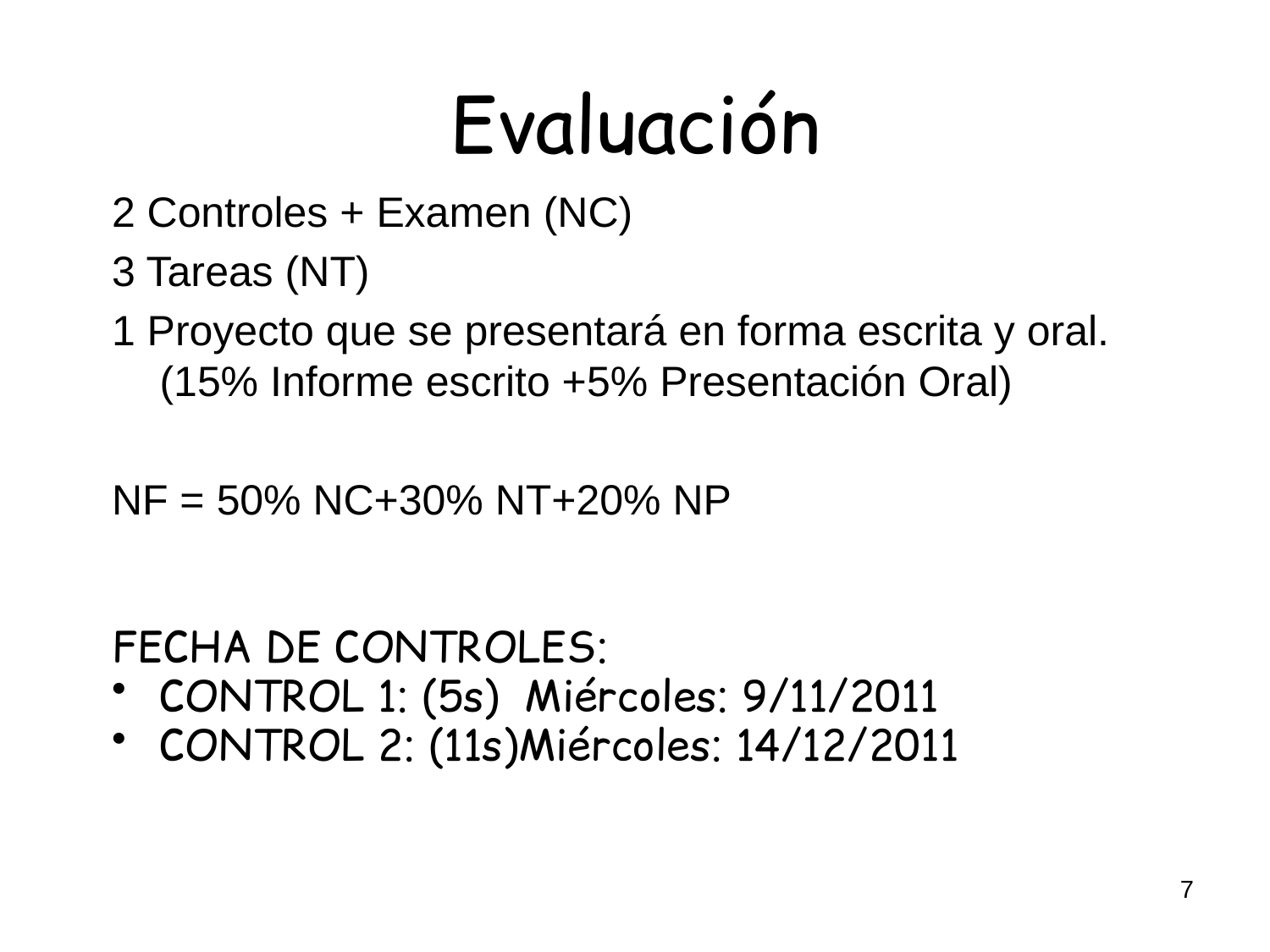

# Evaluación
2 Controles + Examen (NC)
3 Tareas (NT)
1 Proyecto que se presentará en forma escrita y oral. (15% Informe escrito +5% Presentación Oral)

NF = 50% NC+30% NT+20% NP

FECHA DE CONTROLES:
CONTROL 1: (5s)  Miércoles: 9/11/2011
CONTROL 2: (11s)Miércoles: 14/12/2011
7